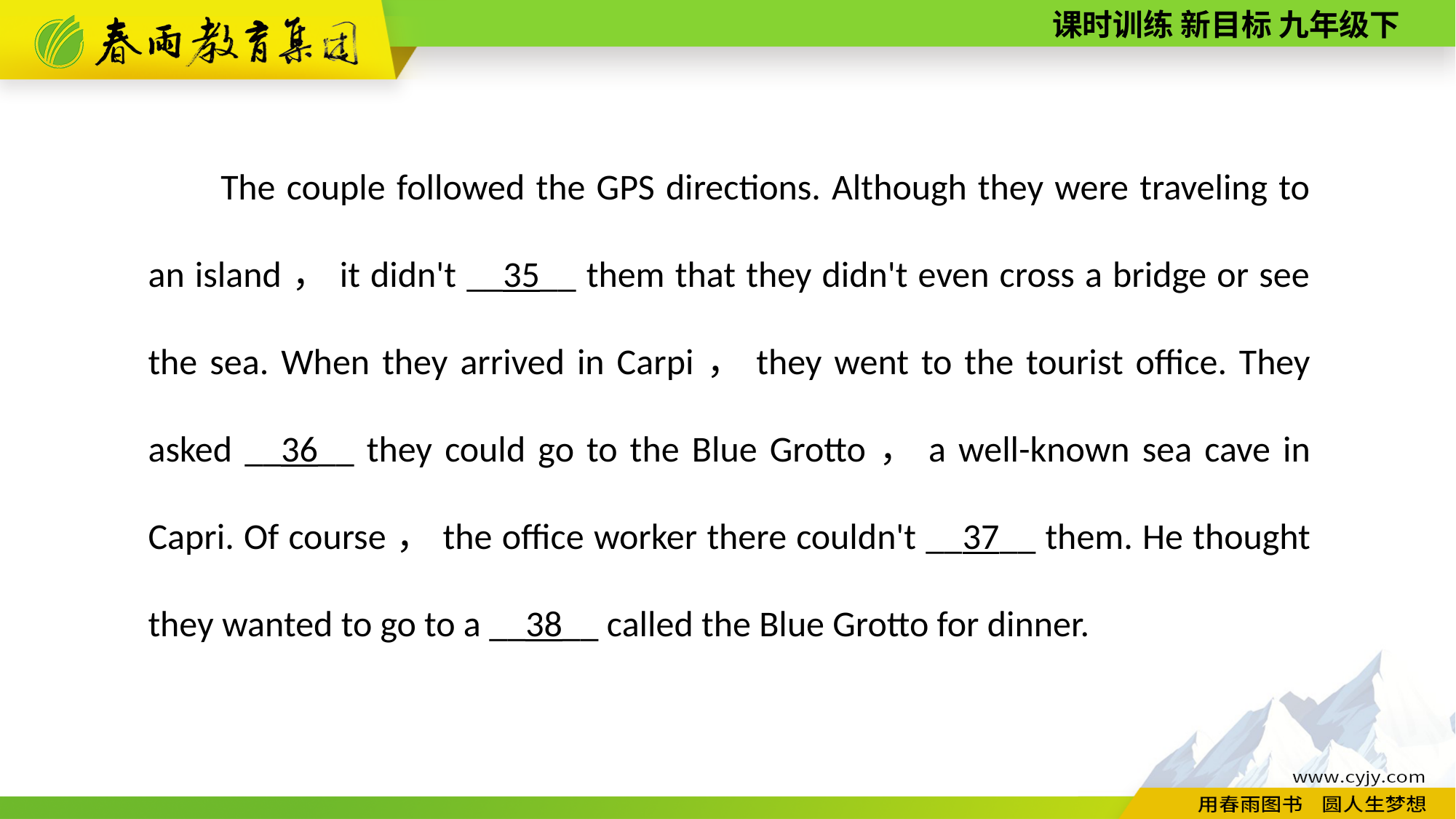

The couple followed the GPS directions. Although they were traveling to an island，it didn't __35__ them that they didn't even cross a bridge or see the sea. When they arrived in Carpi，they went to the tourist office. They asked __36__ they could go to the Blue Grotto，a well­-known sea cave in Capri. Of course，the office worker there couldn't __37__ them. He thought they wanted to go to a __38__ called the Blue Grotto for dinner.